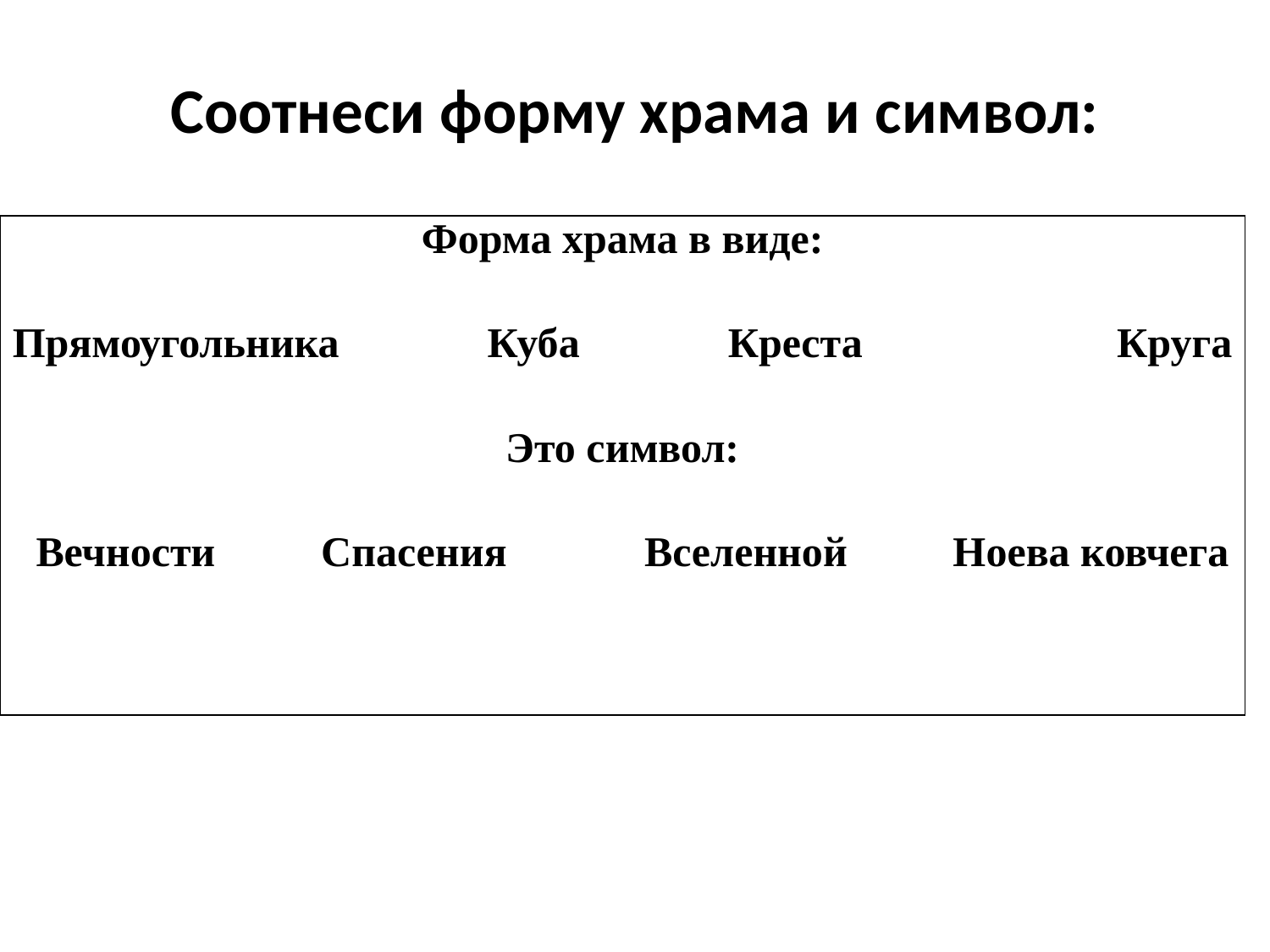

# Соотнеси форму храма и символ:
| Форма храма в виде: Прямоугольника Куба Креста Круга Это символ: Вечности Спасения Вселенной Ноева ковчега |
| --- |